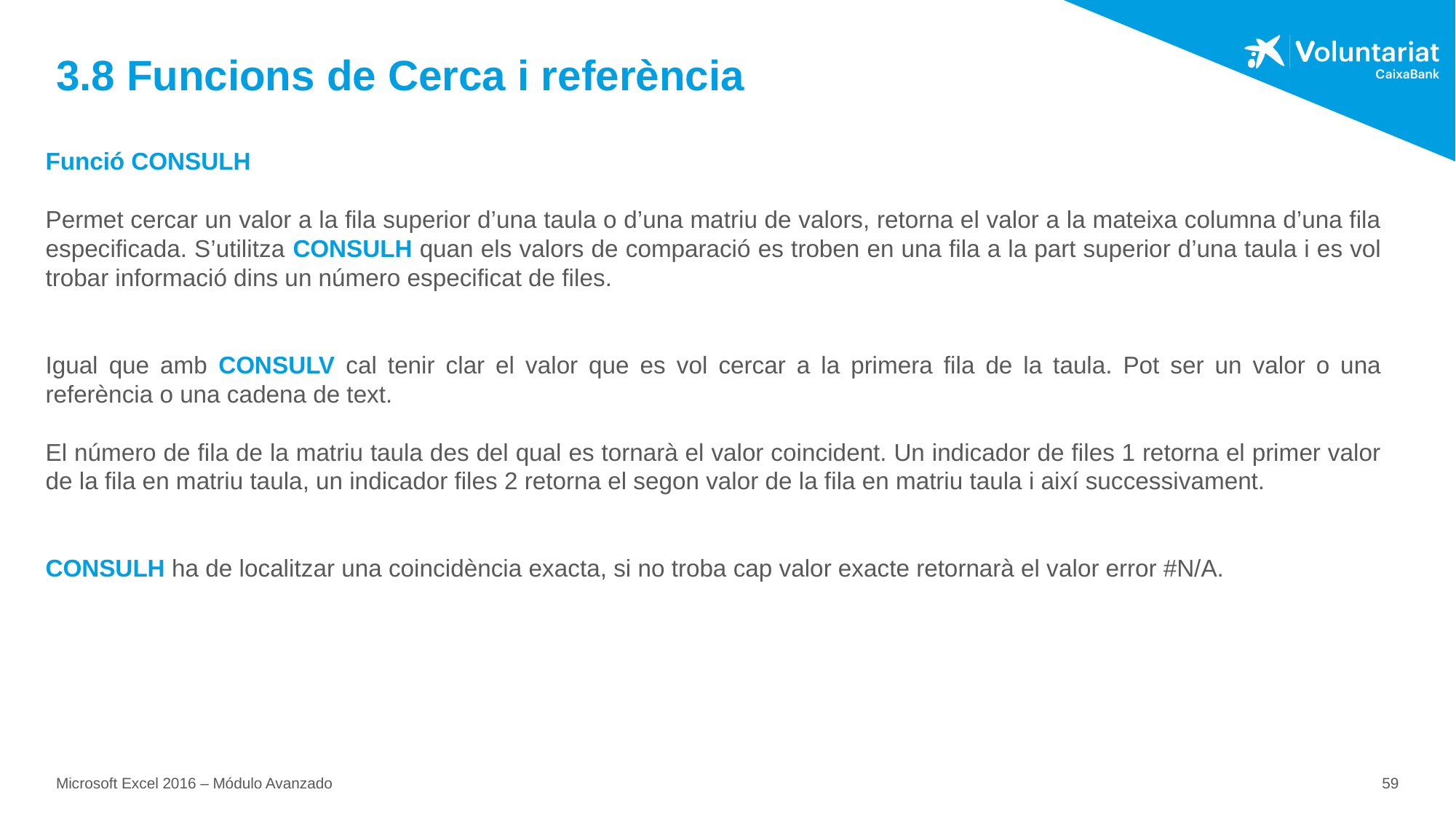

# 3.8 Funcions de Cerca i referència
Funció CONSULH

Permet cercar un valor a la fila superior d’una taula o d’una matriu de valors, retorna el valor a la mateixa columna d’una fila especificada. S’utilitza CONSULH quan els valors de comparació es troben en una fila a la part superior d’una taula i es vol trobar informació dins un número especificat de files.

Igual que amb CONSULV cal tenir clar el valor que es vol cercar a la primera fila de la taula. Pot ser un valor o una referència o una cadena de text.

El número de fila de la matriu taula des del qual es tornarà el valor coincident. Un indicador de files 1 retorna el primer valor de la fila en matriu taula, un indicador files 2 retorna el segon valor de la fila en matriu taula i així successivament.

CONSULH ha de localitzar una coincidència exacta, si no troba cap valor exacte retornarà el valor error #N/A.